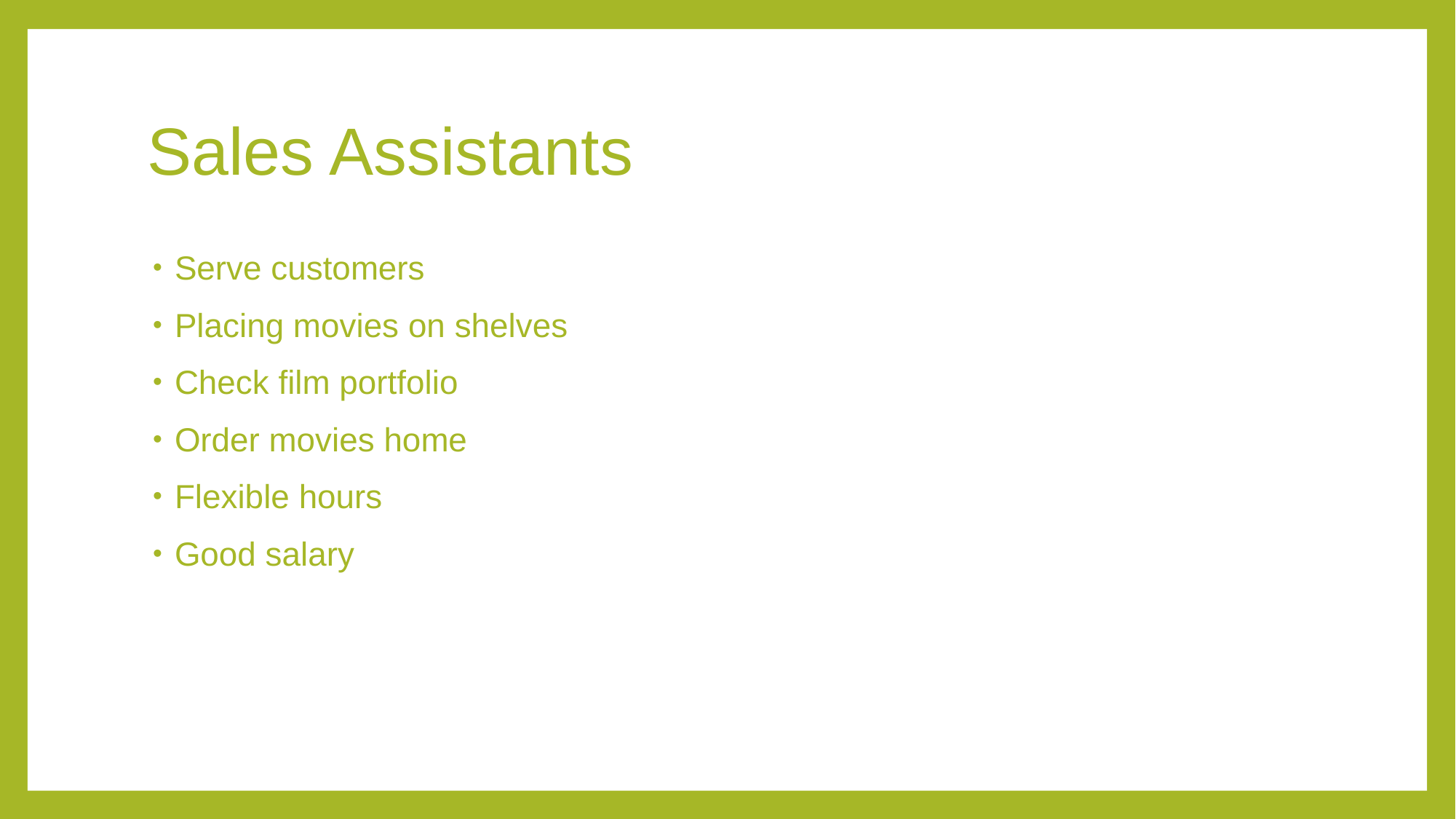

# Sales Assistants
Serve customers
Placing movies on shelves
Check film portfolio
Order movies home
Flexible hours
Good salary